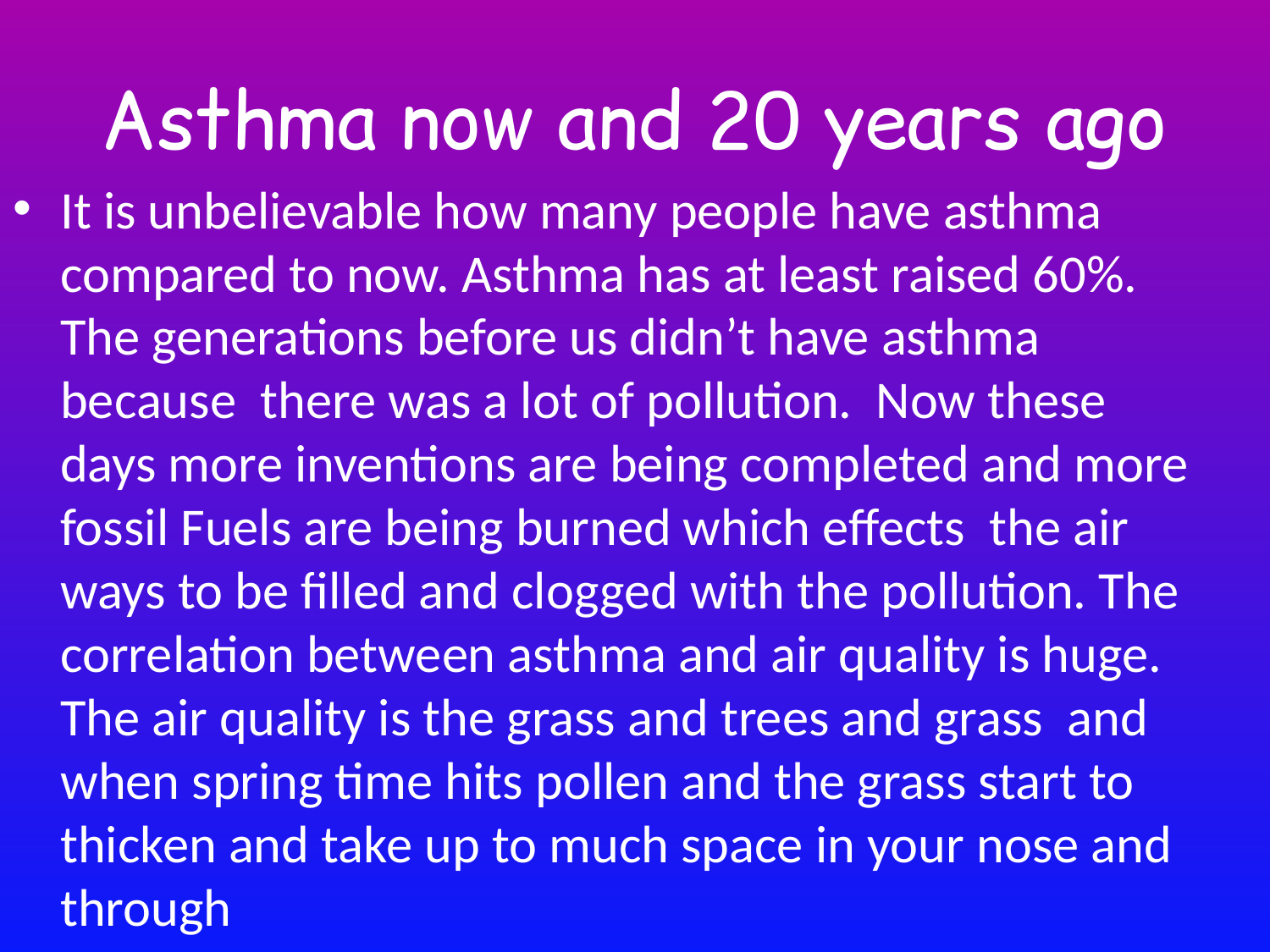

# Asthma now and 20 years ago
It is unbelievable how many people have asthma compared to now. Asthma has at least raised 60%. The generations before us didn’t have asthma because  there was a lot of pollution.  Now these days more inventions are being completed and more fossil Fuels are being burned which effects  the air ways to be filled and clogged with the pollution. The correlation between asthma and air quality is huge. The air quality is the grass and trees and grass  and when spring time hits pollen and the grass start to thicken and take up to much space in your nose and through